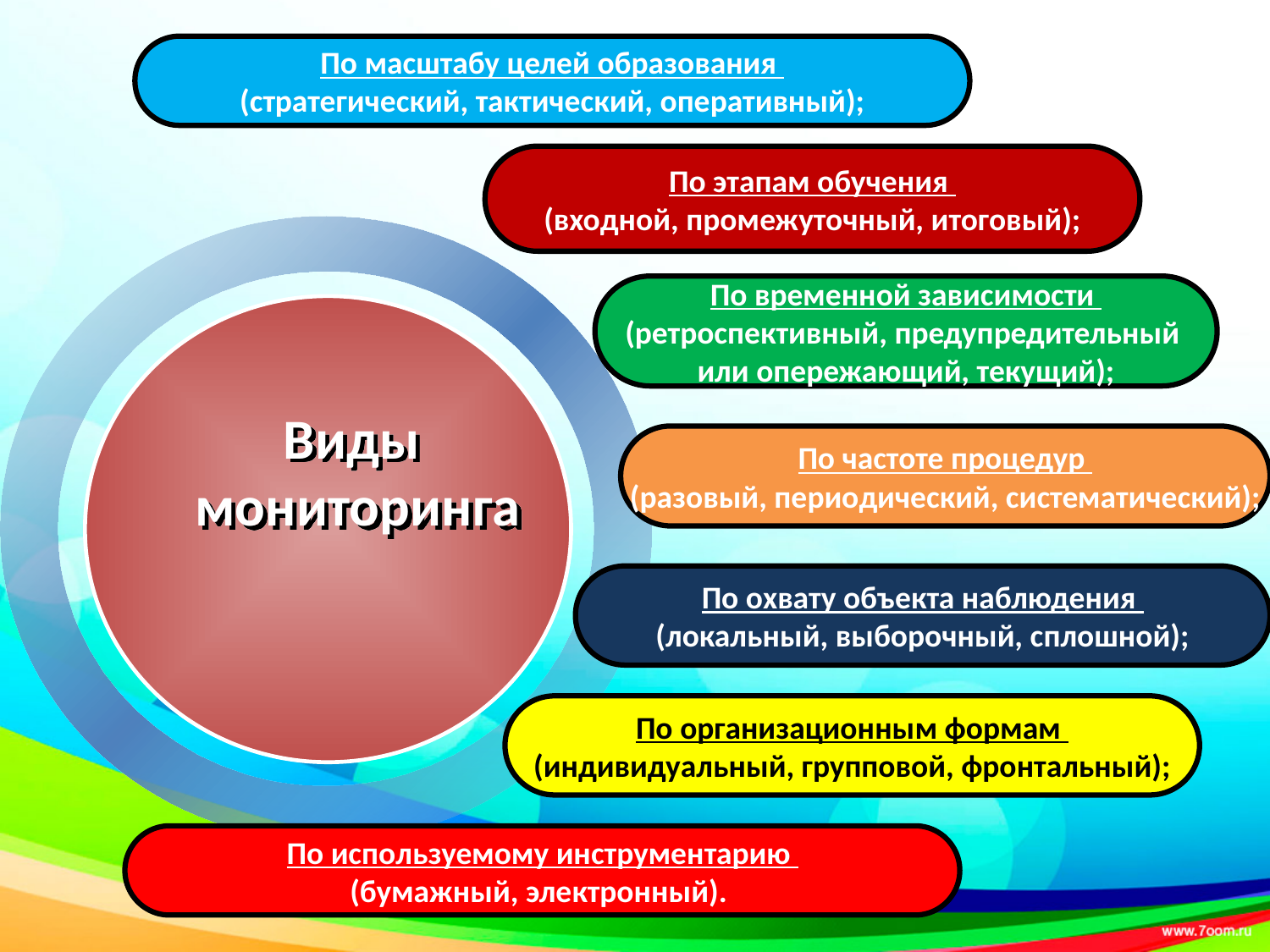

По масштабу целей образования
(стратегический, тактический, оперативный);

По этапам обучения
(входной, промежуточный, итоговый);

По временной зависимости
(ретроспективный, предупредительный
или опережающий, текущий);

Виды
мониторинга

По частоте процедур
(разовый, периодический, систематический);

По охвату объекта наблюдения
(локальный, выборочный, сплошной);

По организационным формам
(индивидуальный, групповой, фронтальный);

По используемому инструментарию
(бумажный, электронный).